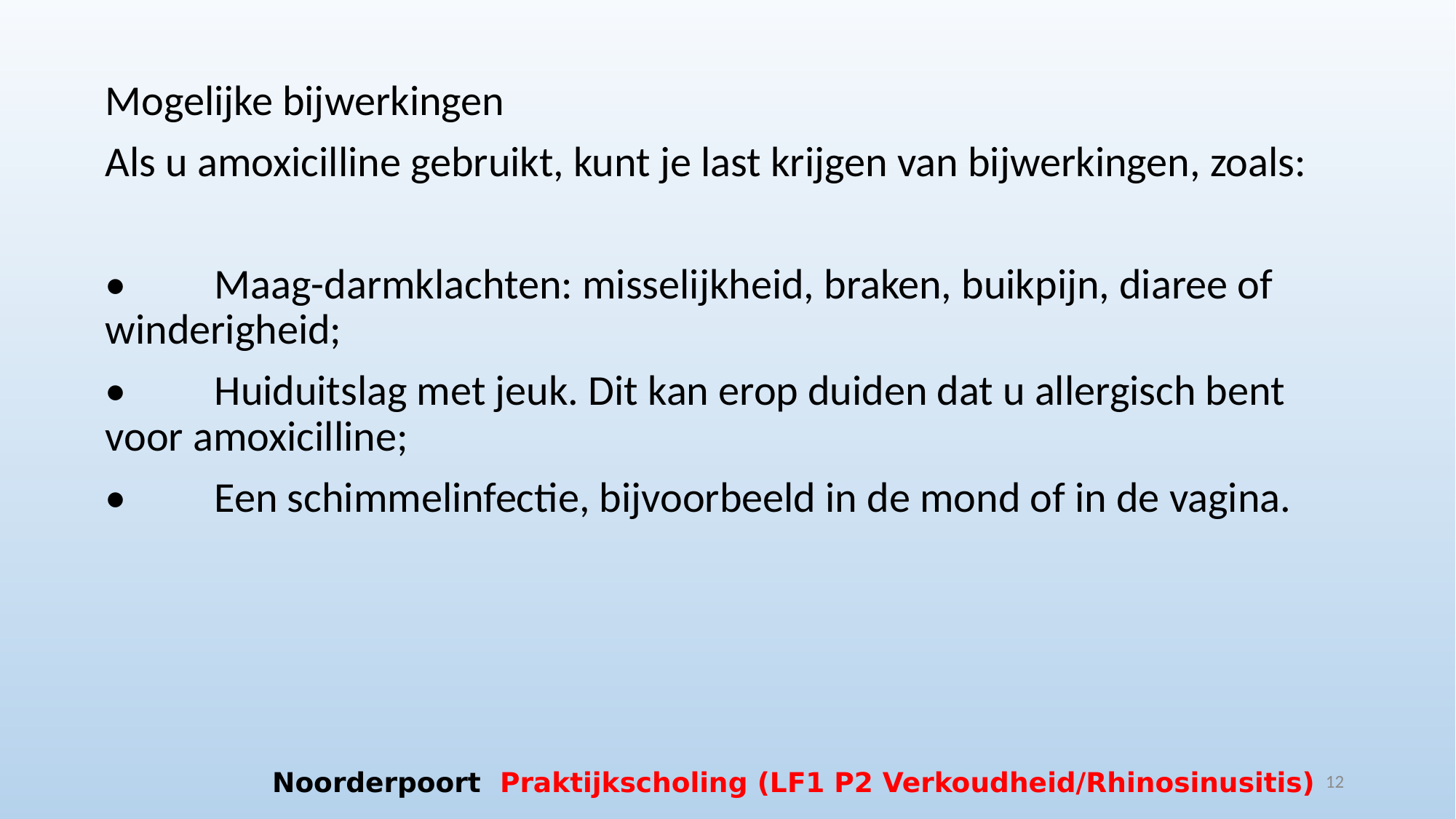

Mogelijke bijwerkingen
Als u amoxicilline gebruikt, kunt je last krijgen van bijwerkingen, zoals:

•	Maag-darmklachten: misselijkheid, braken, buikpijn, diaree of winderigheid;
•	Huiduitslag met jeuk. Dit kan erop duiden dat u allergisch bent voor amoxicilline;
•	Een schimmelinfectie, bijvoorbeeld in de mond of in de vagina.
12
Noorderpoort  Praktijkscholing (LF1 P2 Verkoudheid/Rhinosinusitis)